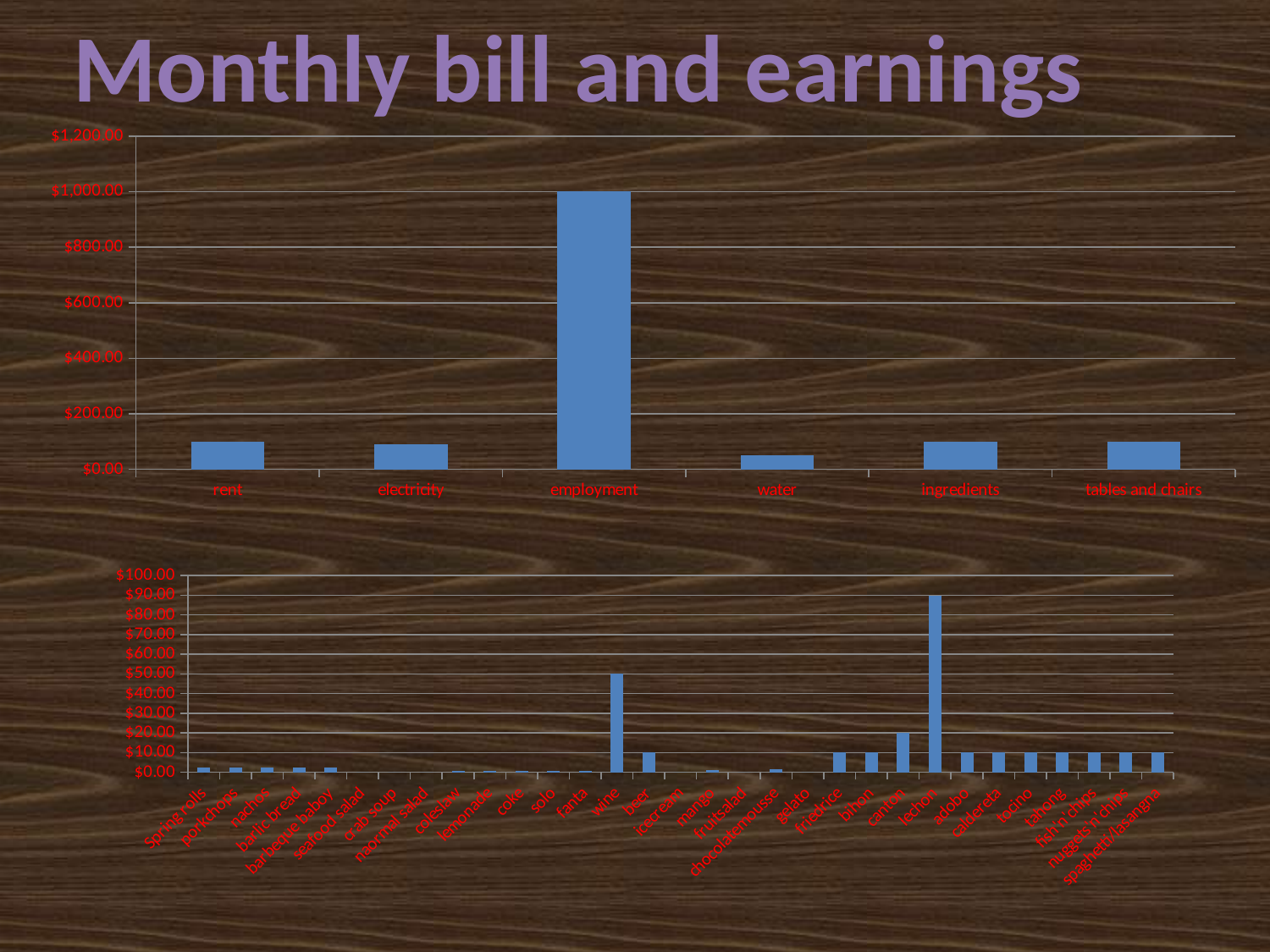

Monthly bill and earnings

### Chart

| Category |  |
|---|---|
| rent | 100.0 |
| electricity | 90.0 |
| employment | 1000.0 |
| water | 50.0 |
| ingredients | 100.0 |
| tables and chairs | 100.0 |

### Chart

| Category |  |
|---|---|
| Spring rolls | 2.5 |
| porkchops | 2.5 |
| nachos | 2.5 |
| barlic bread | 2.5 |
| barbeque baboy | 2.5 |
| seafood salad | 0.0 |
| crab soup | 0.0 |
| naormal salad | 0.0 |
| coleslaw | 0.5 |
| lemonade | 0.5 |
| coke | 0.5 |
| solo | 0.5 |
| fanta | 0.5 |
| wine | 50.0 |
| beer | 10.0 |
| icecream | 0.0 |
| mango | 1.0 |
| fruitsalad | 0.0 |
| chocolatemousse | 1.5 |
| gelato | 0.0 |
| friedrice | 10.0 |
| bihon | 10.0 |
| canton | 20.0 |
| lechon | 90.0 |
| adobo | 10.0 |
| caldereta | 10.0 |
| tocino | 10.0 |
| tahong | 10.0 |
| fish'n'chips | 10.0 |
| nuggets'n'chips | 10.0 |
| spaghetti/lasangna | 10.0 |